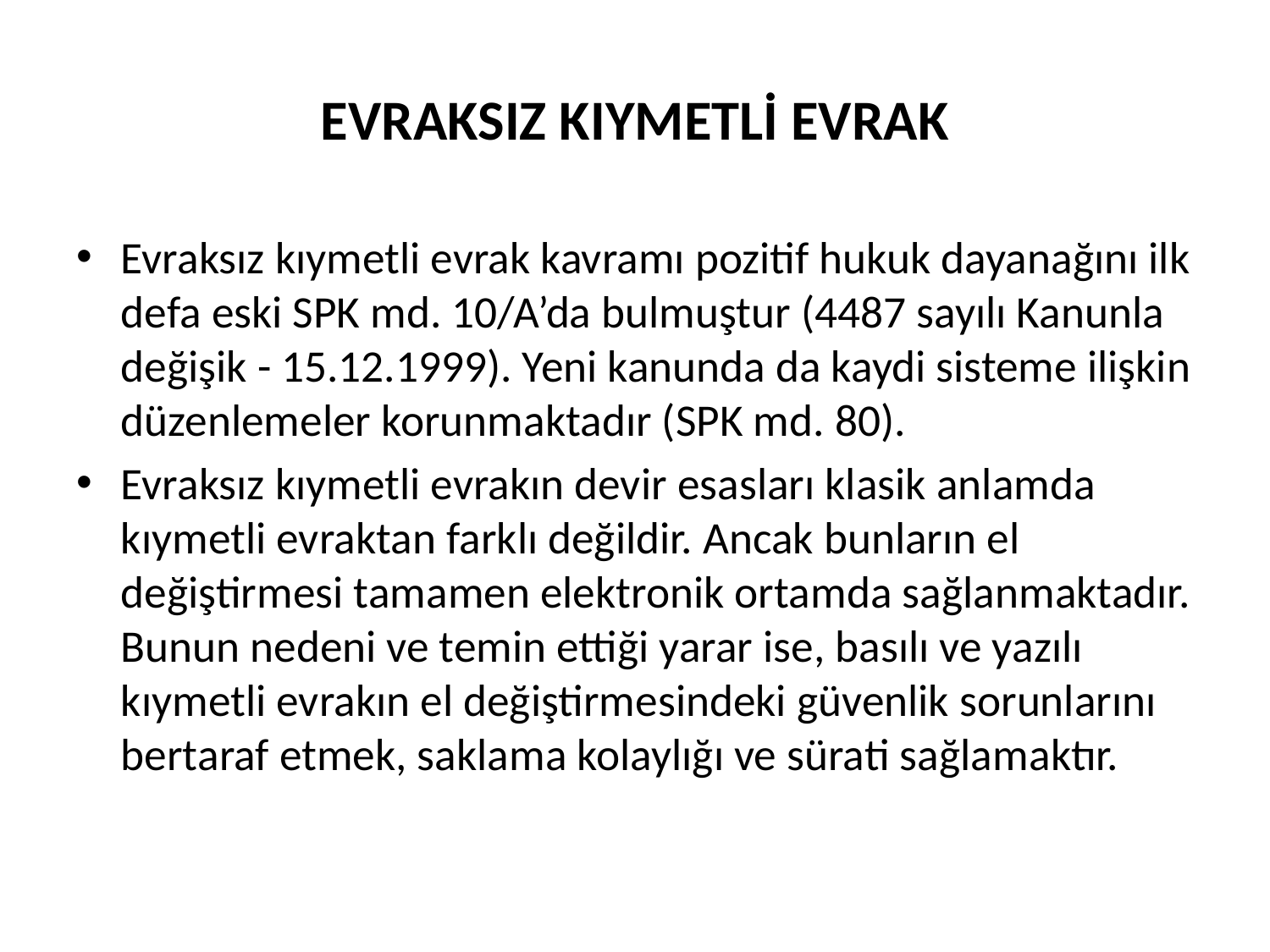

# EVRAKSIZ KIYMETLİ EVRAK
Evraksız kıymetli evrak kavramı pozitif hukuk dayanağını ilk defa eski SPK md. 10/A’da bulmuştur (4487 sayılı Kanunla değişik - 15.12.1999). Yeni kanunda da kaydi sisteme ilişkin düzenlemeler korunmaktadır (SPK md. 80).
Evraksız kıymetli evrakın devir esasları klasik anlamda kıymetli evraktan farklı değildir. Ancak bunların el değiştirmesi tamamen elektronik ortamda sağlanmaktadır. Bunun nedeni ve temin ettiği yarar ise, basılı ve yazılı kıymetli evrakın el değiştirmesindeki güvenlik sorunlarını bertaraf etmek, saklama kolaylığı ve sürati sağlamaktır.